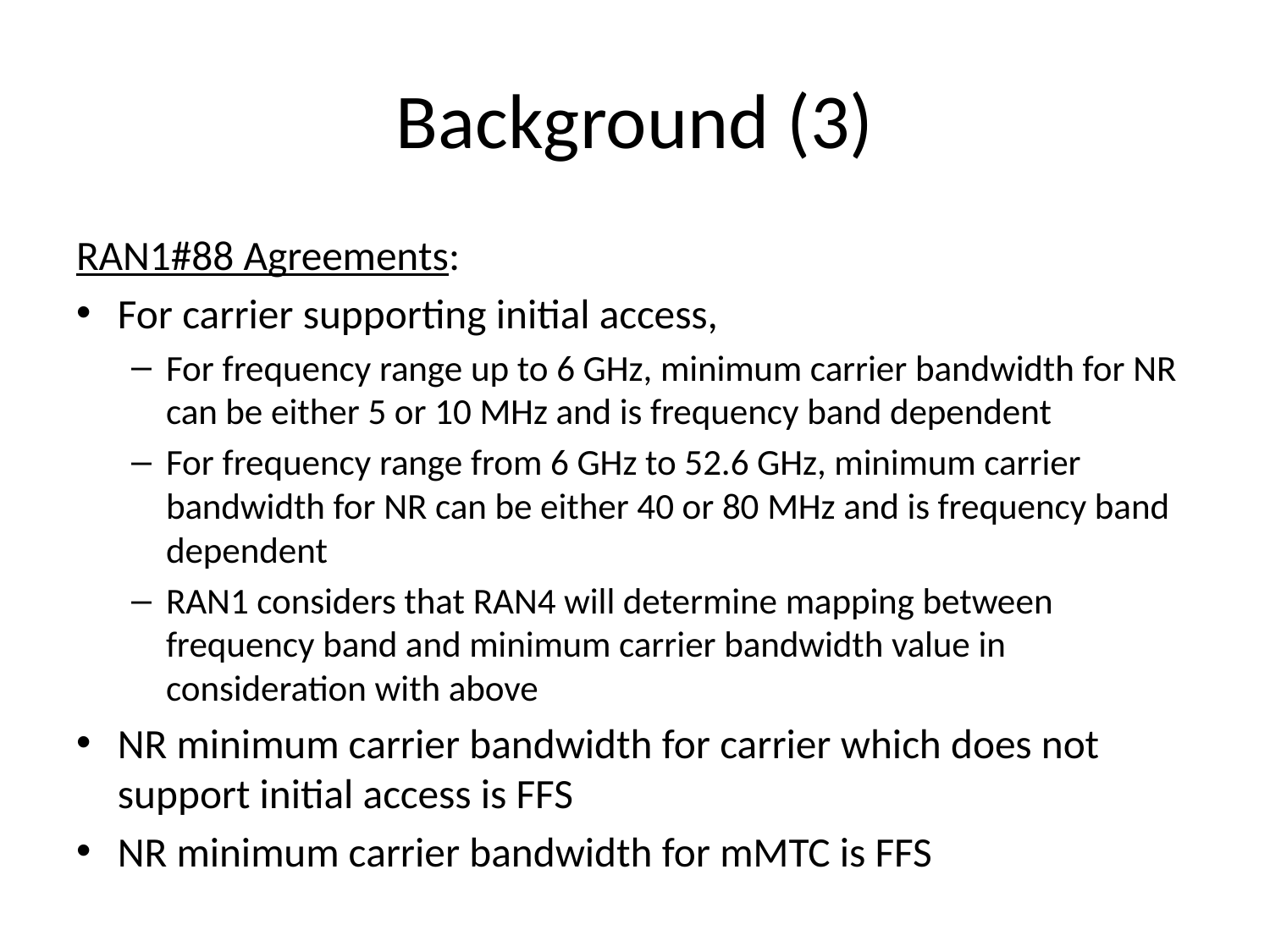

# Background (3)
RAN1#88 Agreements:
For carrier supporting initial access,
For frequency range up to 6 GHz, minimum carrier bandwidth for NR can be either 5 or 10 MHz and is frequency band dependent
For frequency range from 6 GHz to 52.6 GHz, minimum carrier bandwidth for NR can be either 40 or 80 MHz and is frequency band dependent
RAN1 considers that RAN4 will determine mapping between frequency band and minimum carrier bandwidth value in consideration with above
NR minimum carrier bandwidth for carrier which does not support initial access is FFS
NR minimum carrier bandwidth for mMTC is FFS